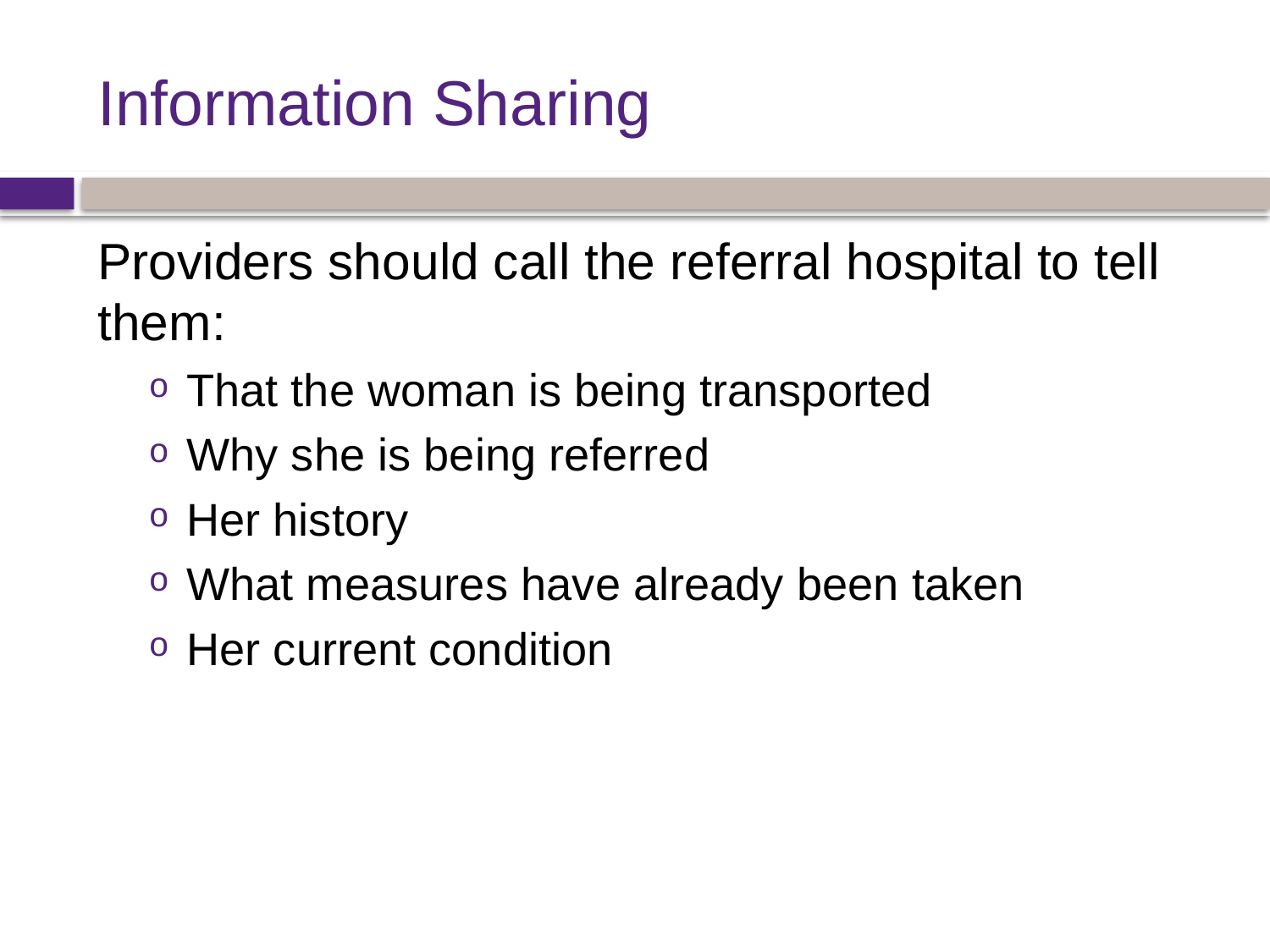

# Information Sharing
Providers should call the referral hospital to tell them:
That the woman is being transported
Why she is being referred
Her history
What measures have already been taken
Her current condition